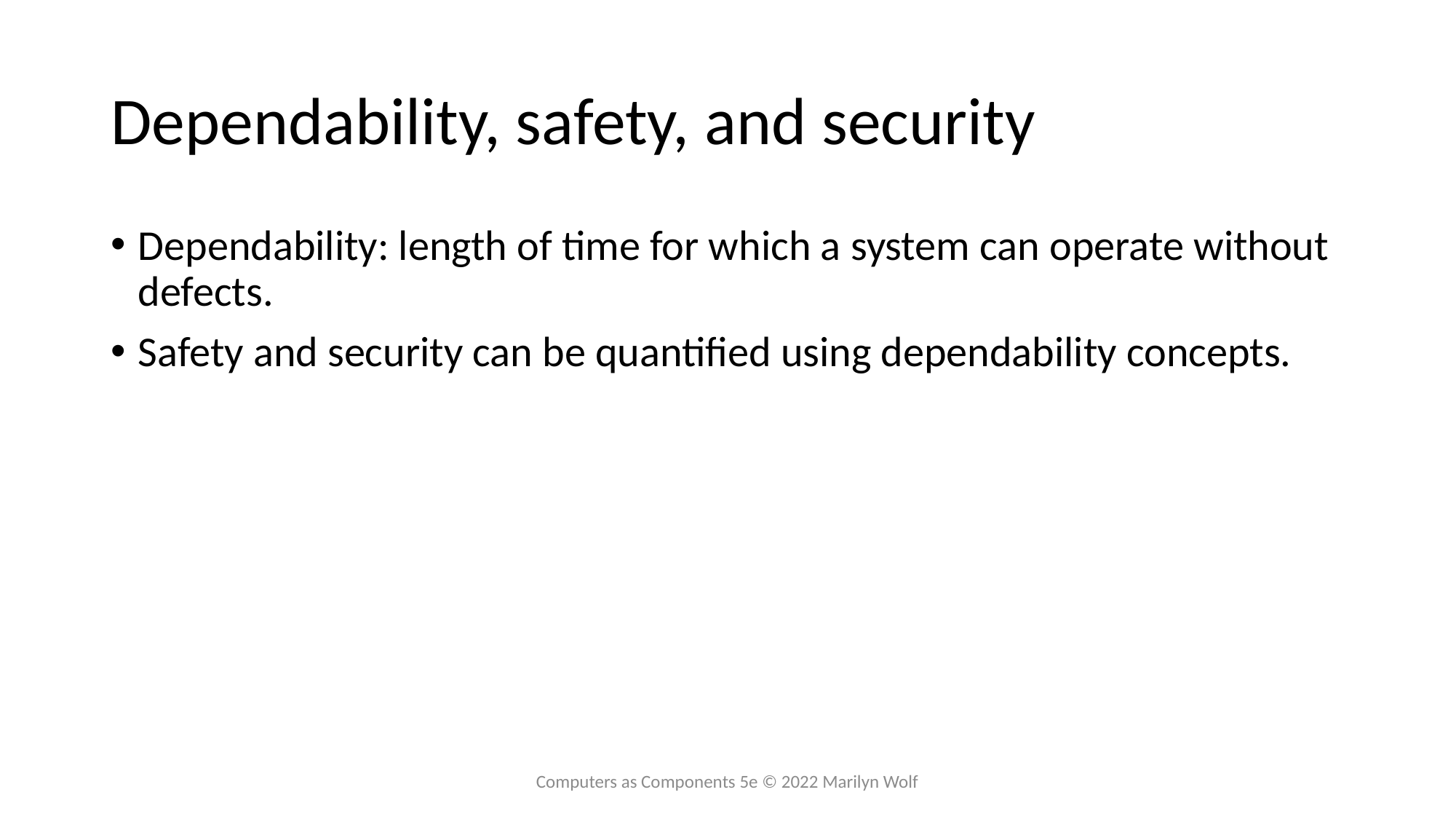

# Dependability, safety, and security
Dependability: length of time for which a system can operate without defects.
Safety and security can be quantified using dependability concepts.
Computers as Components 5e © 2022 Marilyn Wolf